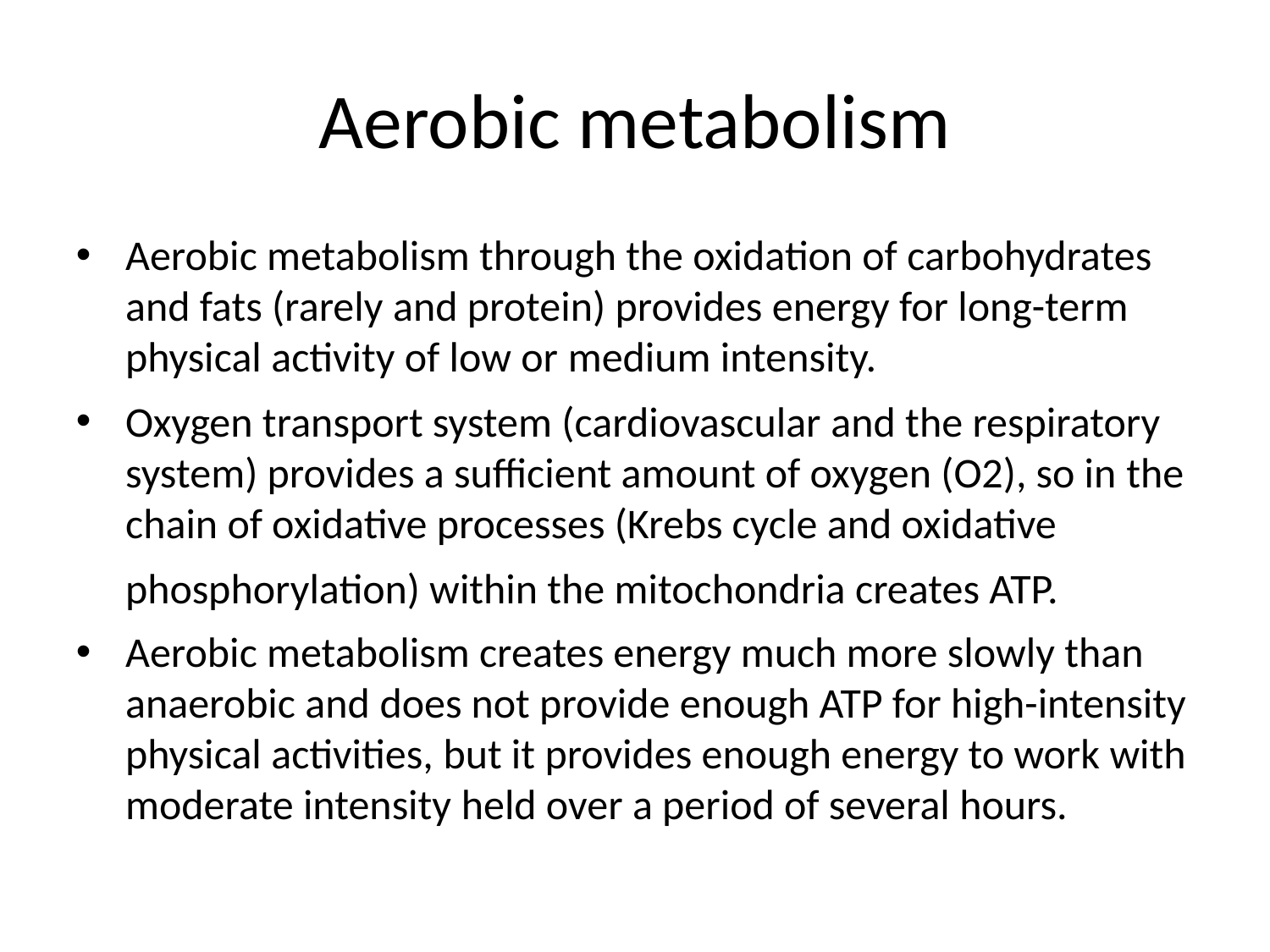

Aerobic metabolism
Aerobic metabolism through the oxidation of carbohydrates and fats (rarely and protein) provides energy for long-term physical activity of low or medium intensity.
Oxygen transport system (cardiovascular and the respiratory system) provides a sufficient amount of oxygen (O2), so in the chain of oxidative processes (Krebs cycle and oxidative phosphorylation) within the mitochondria creates ATP.
Aerobic metabolism creates energy much more slowly than anaerobic and does not provide enough ATP for high-intensity physical activities, but it provides enough energy to work with moderate intensity held over a period of several hours.